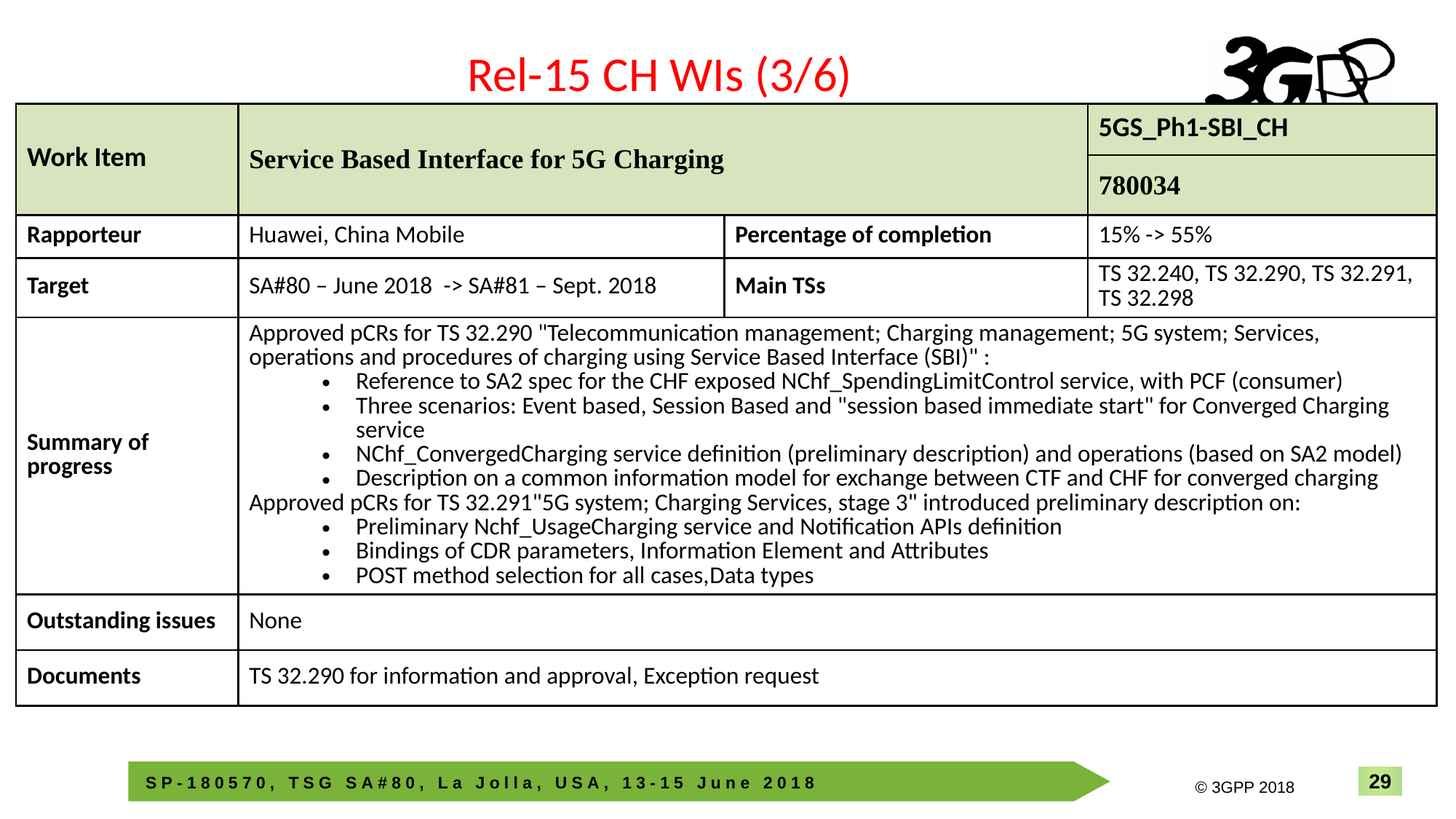

Rel-15 CH WIs (3/6)
| Work Item | Service Based Interface for 5G Charging |  | 5GS\_Ph1-SBI\_CH |
| --- | --- | --- | --- |
|  |  |  | 780034 |
| Rapporteur | Huawei, China Mobile | Percentage of completion | 15% -> 55% |
| Target | SA#80 – June 2018 -> SA#81 – Sept. 2018 | Main TSs | TS 32.240, TS 32.290, TS 32.291, TS 32.298 |
| Summary of progress | Approved pCRs for TS 32.290 "Telecommunication management; Charging management; 5G system; Services, operations and procedures of charging using Service Based Interface (SBI)" : Reference to SA2 spec for the CHF exposed NChf\_SpendingLimitControl service, with PCF (consumer) Three scenarios: Event based, Session Based and "session based immediate start" for Converged Charging service NChf\_ConvergedCharging service definition (preliminary description) and operations (based on SA2 model) Description on a common information model for exchange between CTF and CHF for converged charging Approved pCRs for TS 32.291"5G system; Charging Services, stage 3" introduced preliminary description on: Preliminary Nchf\_UsageCharging service and Notification APIs definition Bindings of CDR parameters, Information Element and Attributes POST method selection for all cases,Data types |  |  |
| Outstanding issues | None |  |  |
| Documents | TS 32.290 for information and approval, Exception request |  |  |